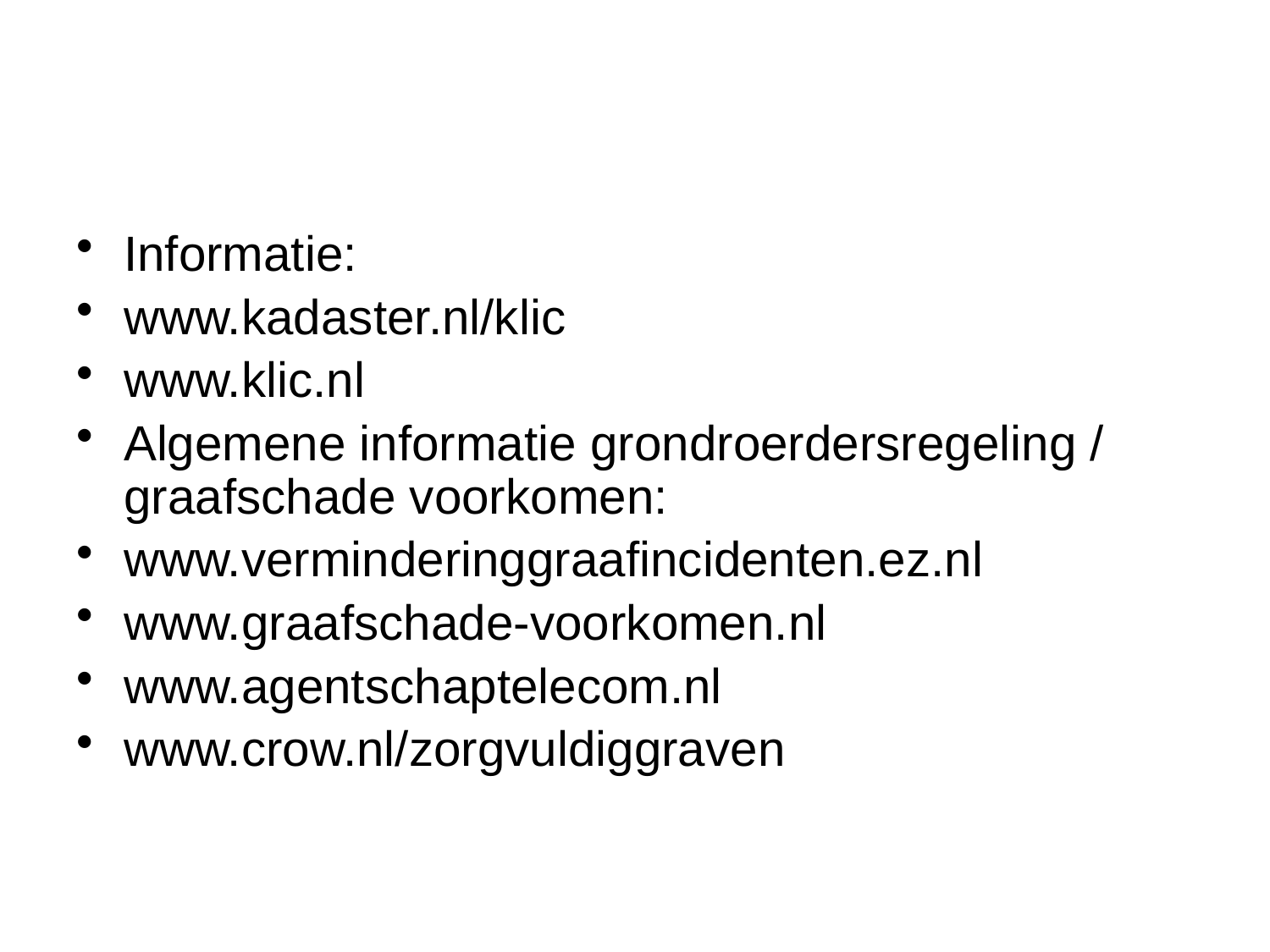

#
Informatie:
www.kadaster.nl/klic
www.klic.nl
Algemene informatie grondroerdersregeling / graafschade voorkomen:
www.verminderinggraafincidenten.ez.nl
www.graafschade-voorkomen.nl
www.agentschaptelecom.nl
www.crow.nl/zorgvuldiggraven